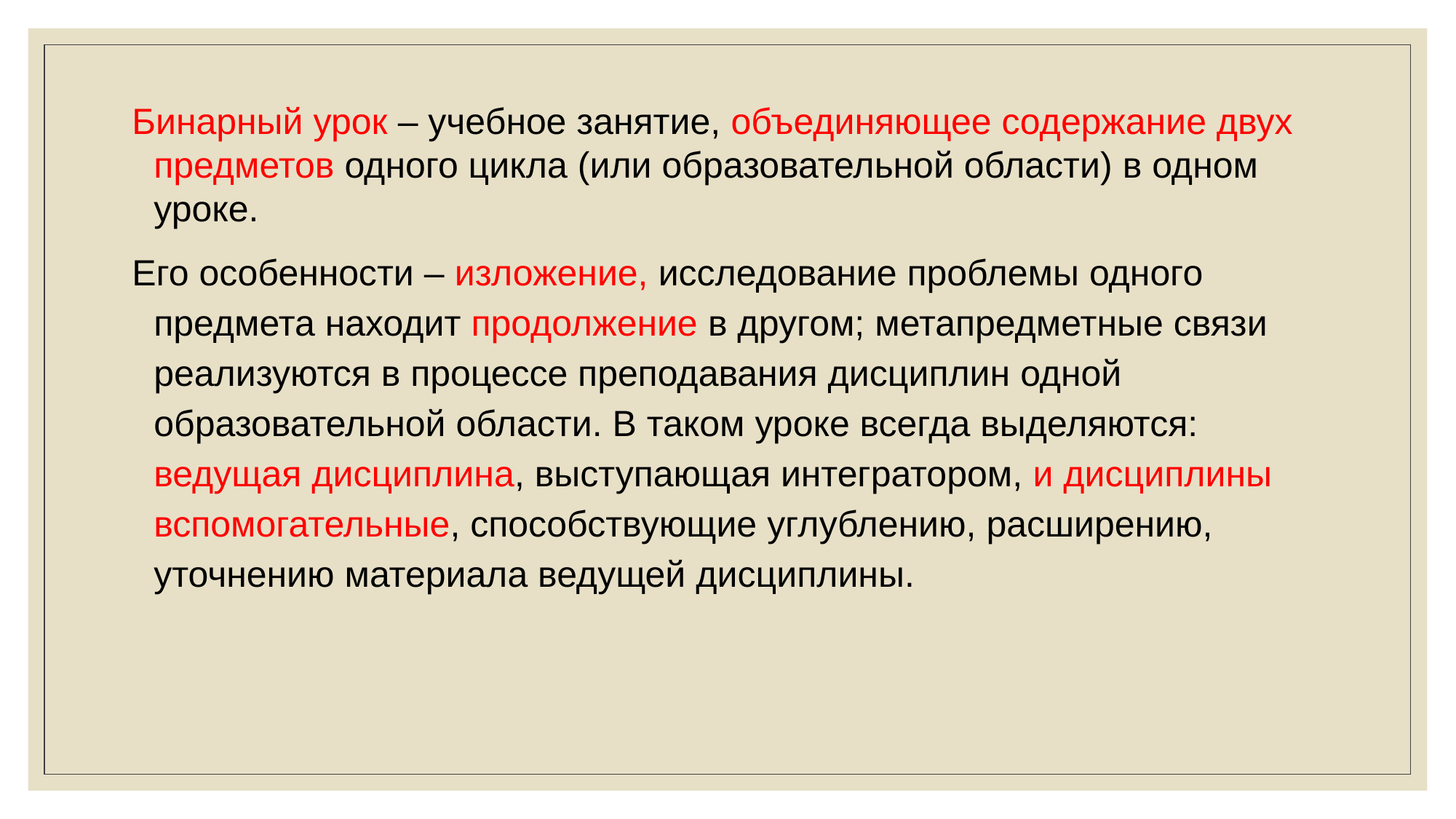

Бинарный урок – учебное занятие, объединяющее содержание двух предметов одного цикла (или образовательной области) в одном уроке.
Его особенности – изложение, исследование проблемы одного предмета находит продолжение в другом; метапредметные связи реализуются в процессе преподавания дисциплин одной образовательной области. В таком уроке всегда выделяются: ведущая дисциплина, выступающая интегратором, и дисциплины вспомогательные, способствующие углублению, расширению, уточнению материала ведущей дисциплины.